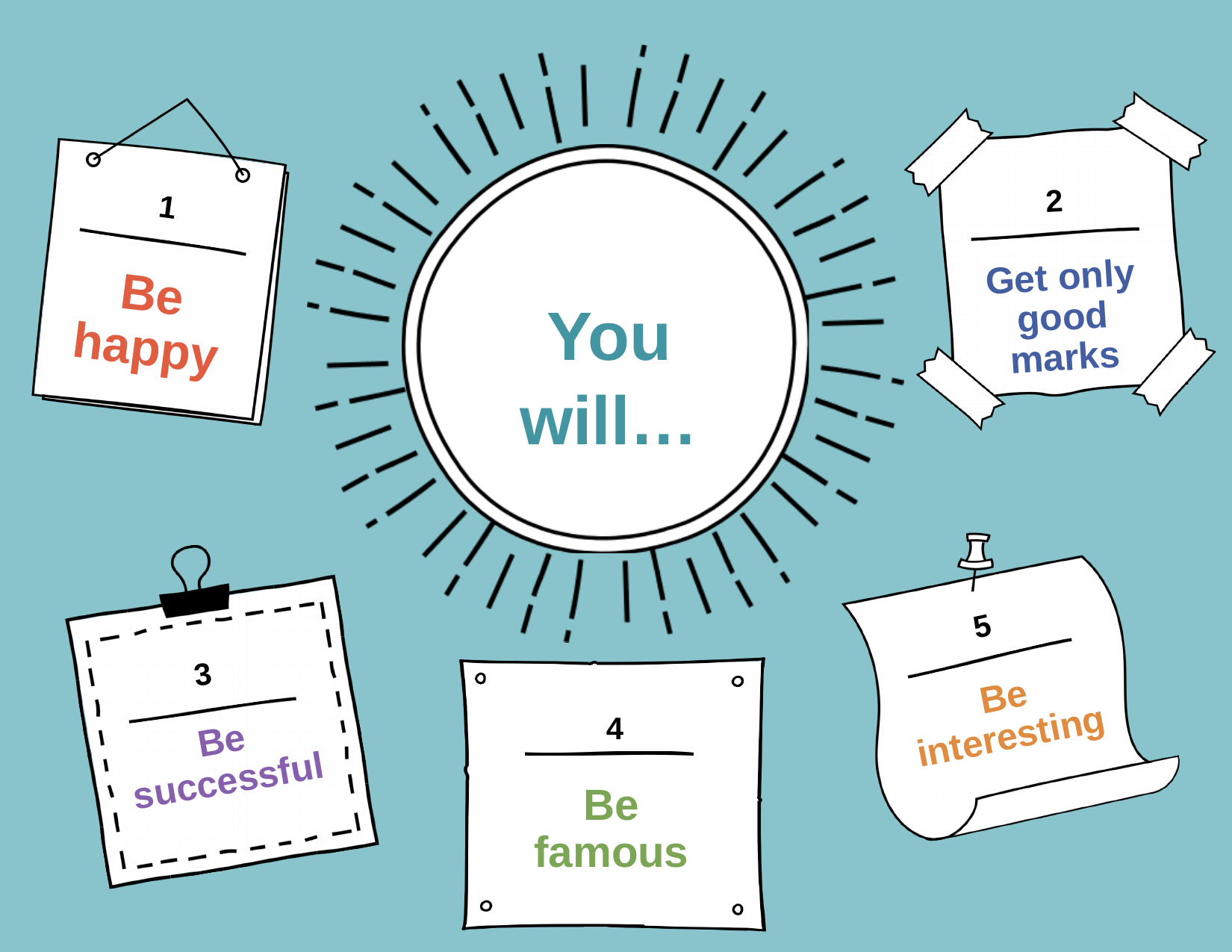

2
1
Get only good marks
Be happy
# You will…
5
3
Be interesting
4
Be successful
Be famous